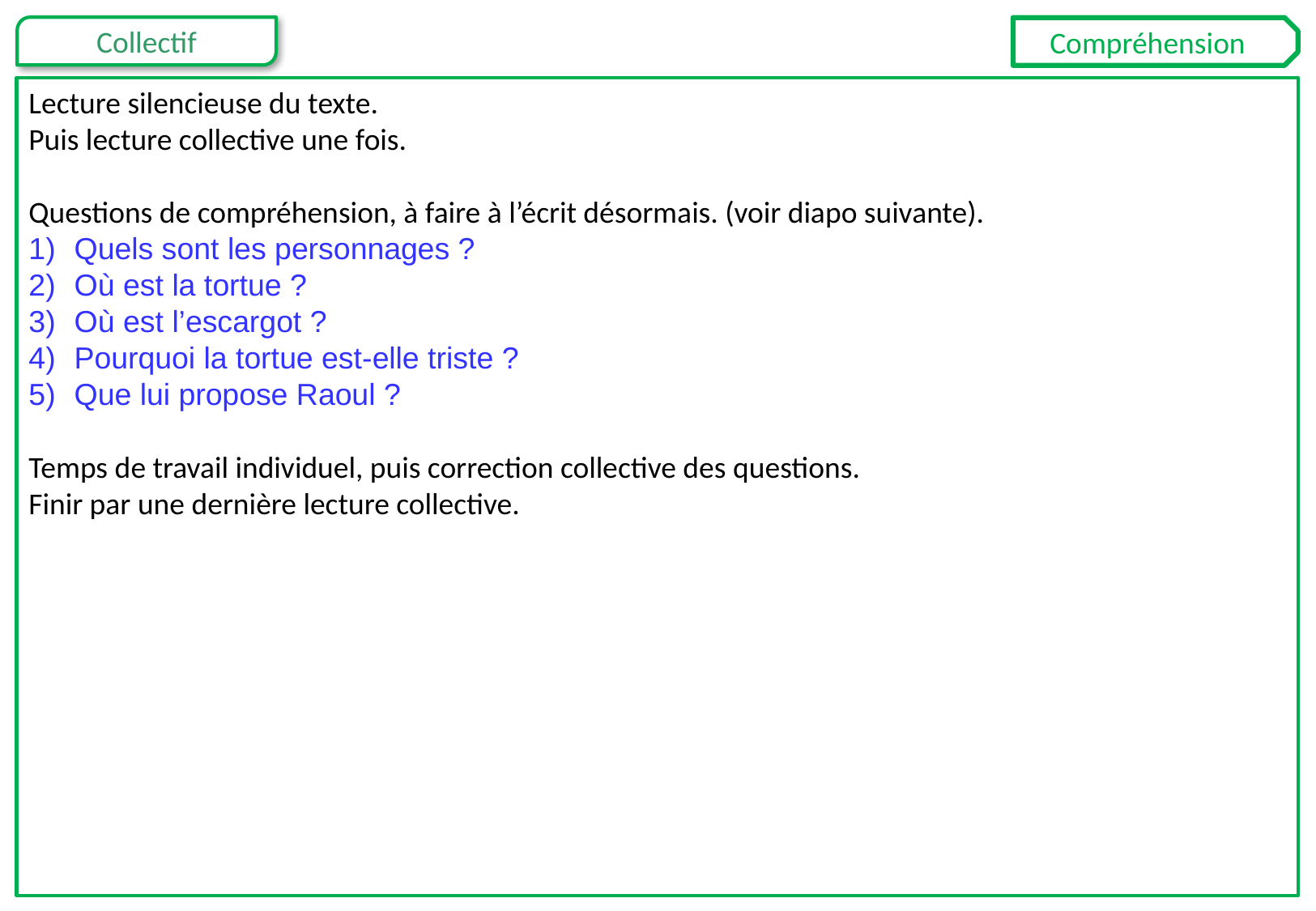

Compréhension
Lecture silencieuse du texte.
Puis lecture collective une fois.

Questions de compréhension, à faire à l’écrit désormais. (voir diapo suivante).
Quels sont les personnages ?
Où est la tortue ?
Où est l’escargot ?
Pourquoi la tortue est-elle triste ?
Que lui propose Raoul ?

Temps de travail individuel, puis correction collective des questions.
Finir par une dernière lecture collective.